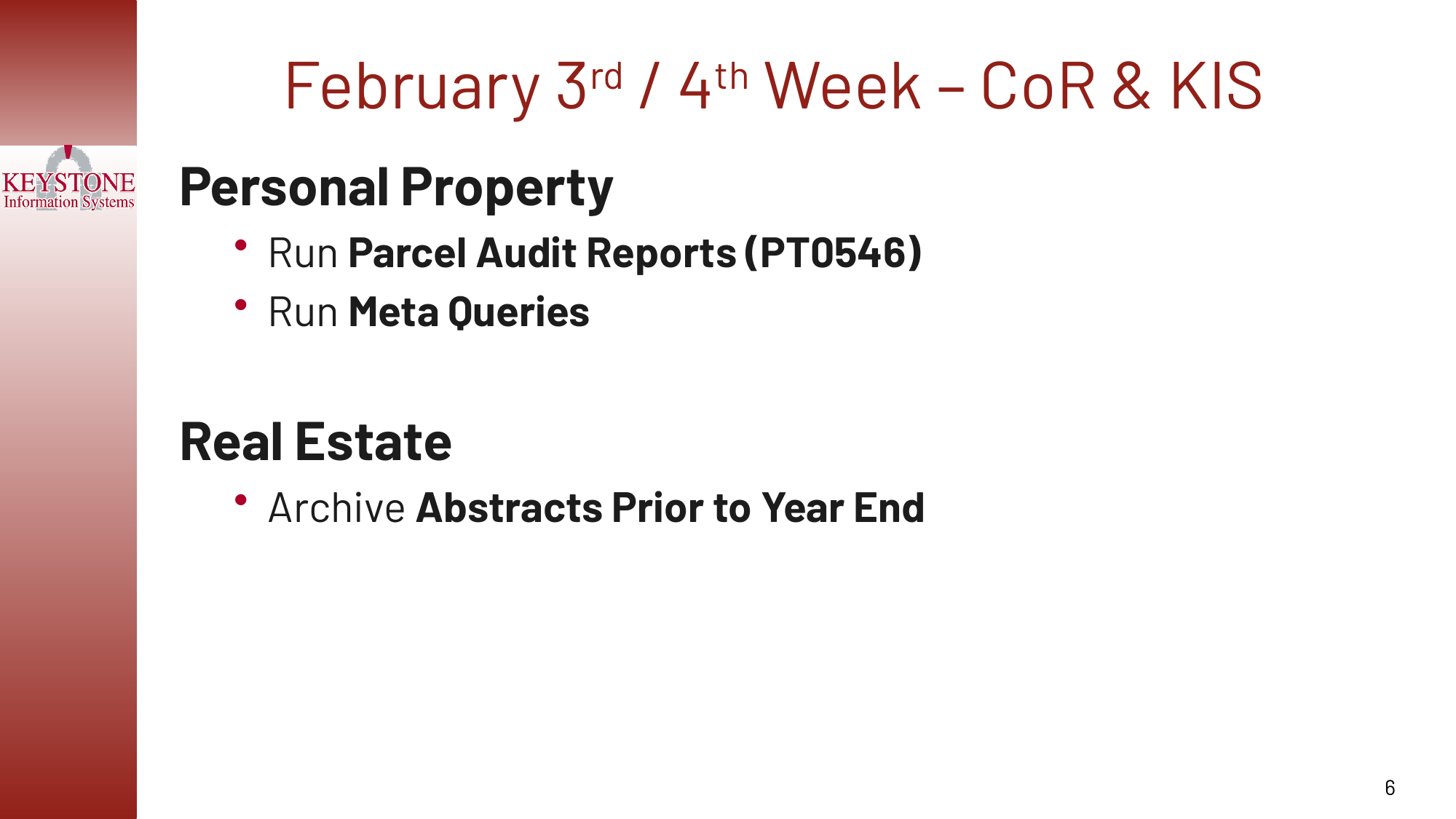

February 3rd / 4th Week – CoR & KIS
Personal Property
Run Parcel Audit Reports (PT0546)
Run Meta Queries

Real Estate
Archive Abstracts Prior to Year End
6